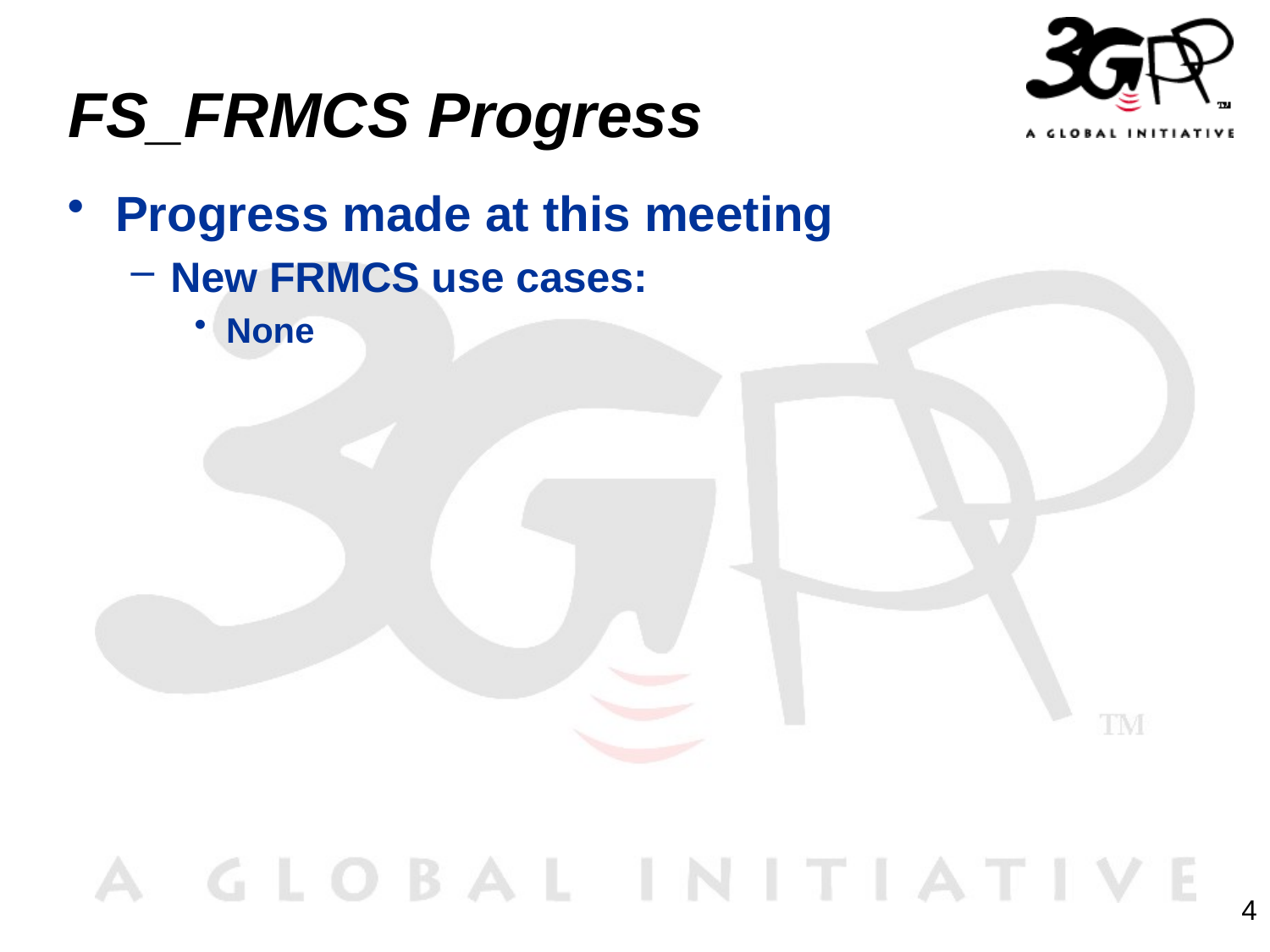

# FS_FRMCS Progress
Progress made at this meeting
New FRMCS use cases:
None

4